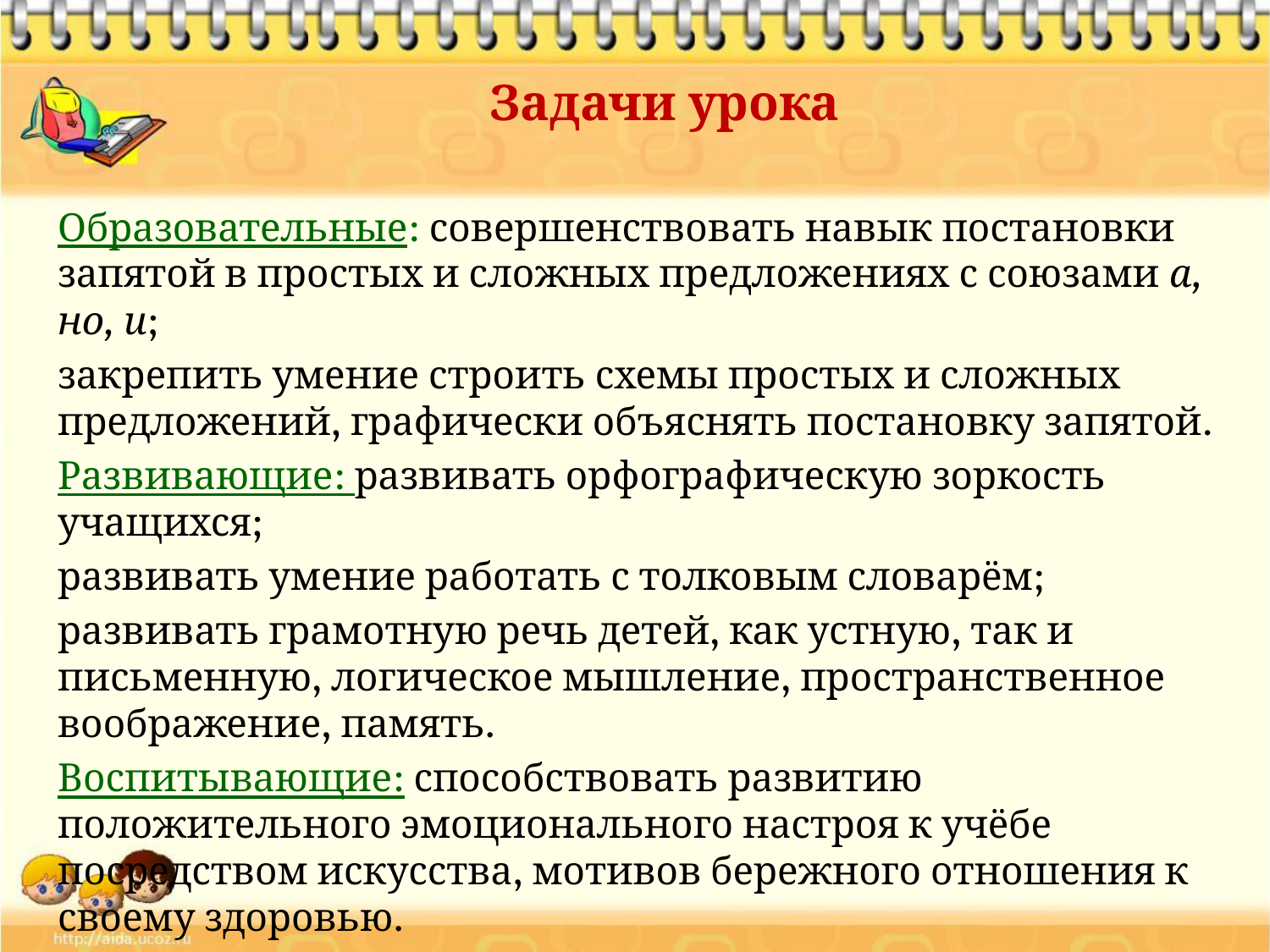

# Задачи урока
Образовательные: совершенствовать навык постановки запятой в простых и сложных предложениях с союзами а, но, и;
закрепить умение строить схемы простых и сложных предложений, графически объяснять постановку запятой.
Развивающие: развивать орфографическую зоркость учащихся;
развивать умение работать с толковым словарём;
развивать грамотную речь детей, как устную, так и письменную, логическое мышление, пространственное воображение, память.
Воспитывающие: способствовать развитию положительного эмоционального настроя к учёбе посредством искусства, мотивов бережного отношения к своему здоровью.